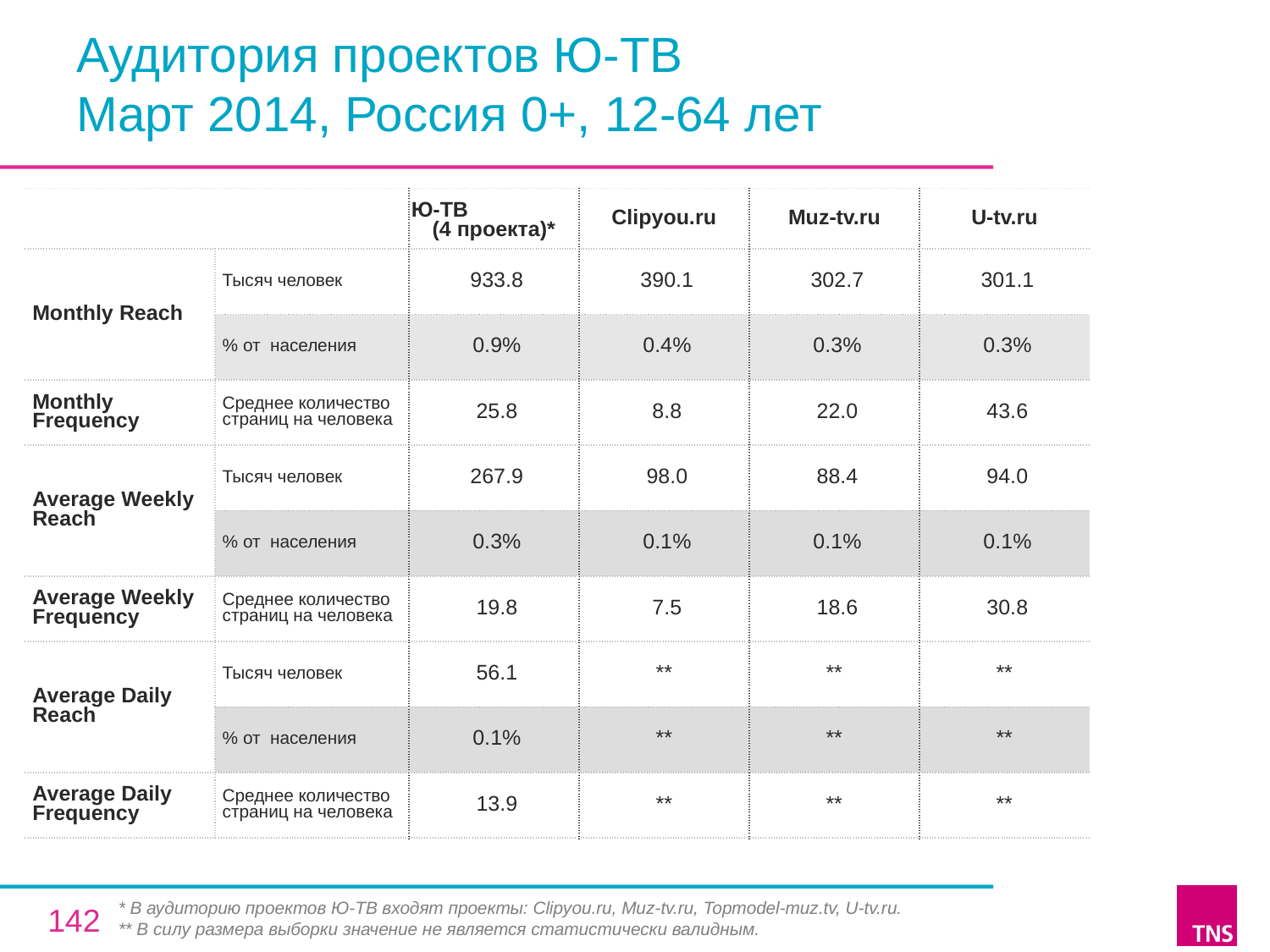

# Аудитория проектов Ю-ТВ Март 2014, Россия 0+, 12-64 лет
|  |  | Ю-ТВ (4 проекта)\* | Clipyou.ru | Muz-tv.ru | U-tv.ru |
| --- | --- | --- | --- | --- | --- |
| Monthly Reach | Тысяч человек | 933.8 | 390.1 | 302.7 | 301.1 |
|  | % от населения | 0.9% | 0.4% | 0.3% | 0.3% |
| Monthly Frequency | Среднее количество страниц на человека | 25.8 | 8.8 | 22.0 | 43.6 |
| Average Weekly Reach | Тысяч человек | 267.9 | 98.0 | 88.4 | 94.0 |
|  | % от населения | 0.3% | 0.1% | 0.1% | 0.1% |
| Average Weekly Frequency | Среднее количество страниц на человека | 19.8 | 7.5 | 18.6 | 30.8 |
| Average Daily Reach | Тысяч человек | 56.1 | \*\* | \*\* | \*\* |
|  | % от населения | 0.1% | \*\* | \*\* | \*\* |
| Average Daily Frequency | Среднее количество страниц на человека | 13.9 | \*\* | \*\* | \*\* |
* В аудиторию проектов Ю-ТВ входят проекты: Clipyou.ru, Muz-tv.ru, Topmodel-muz.tv, U-tv.ru.
** В силу размера выборки значение не является статистически валидным.
142